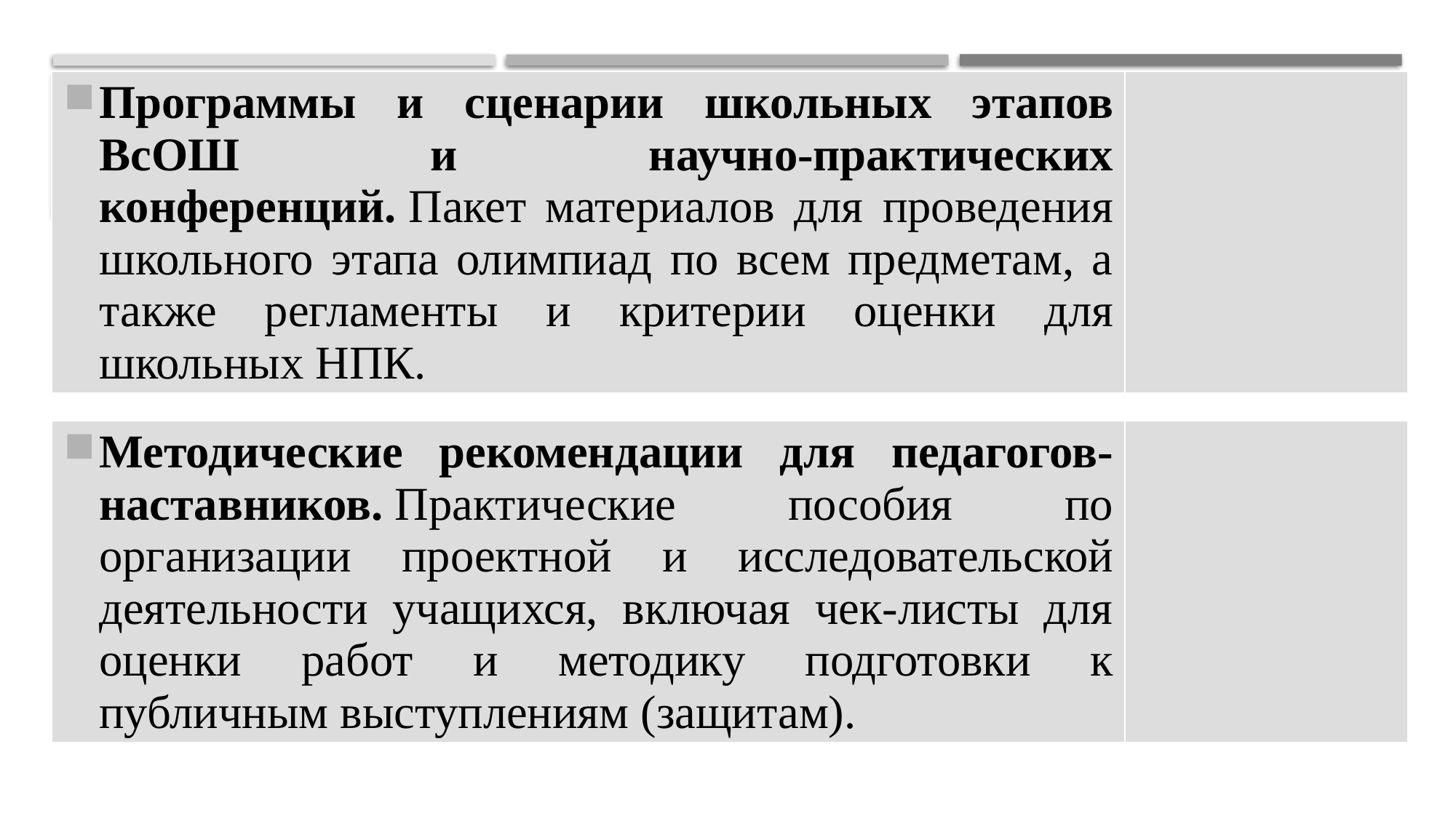

| Программы и сценарии школьных этапов ВсОШ и научно-практических конференций. Пакет материалов для проведения школьного этапа олимпиад по всем предметам, а также регламенты и критерии оценки для школьных НПК. |  |
| --- | --- |
| Методические рекомендации для педагогов-наставников. Практические пособия по организации проектной и исследовательской деятельности учащихся, включая чек-листы для оценки работ и методику подготовки к публичным выступлениям (защитам). |  |
| --- | --- |